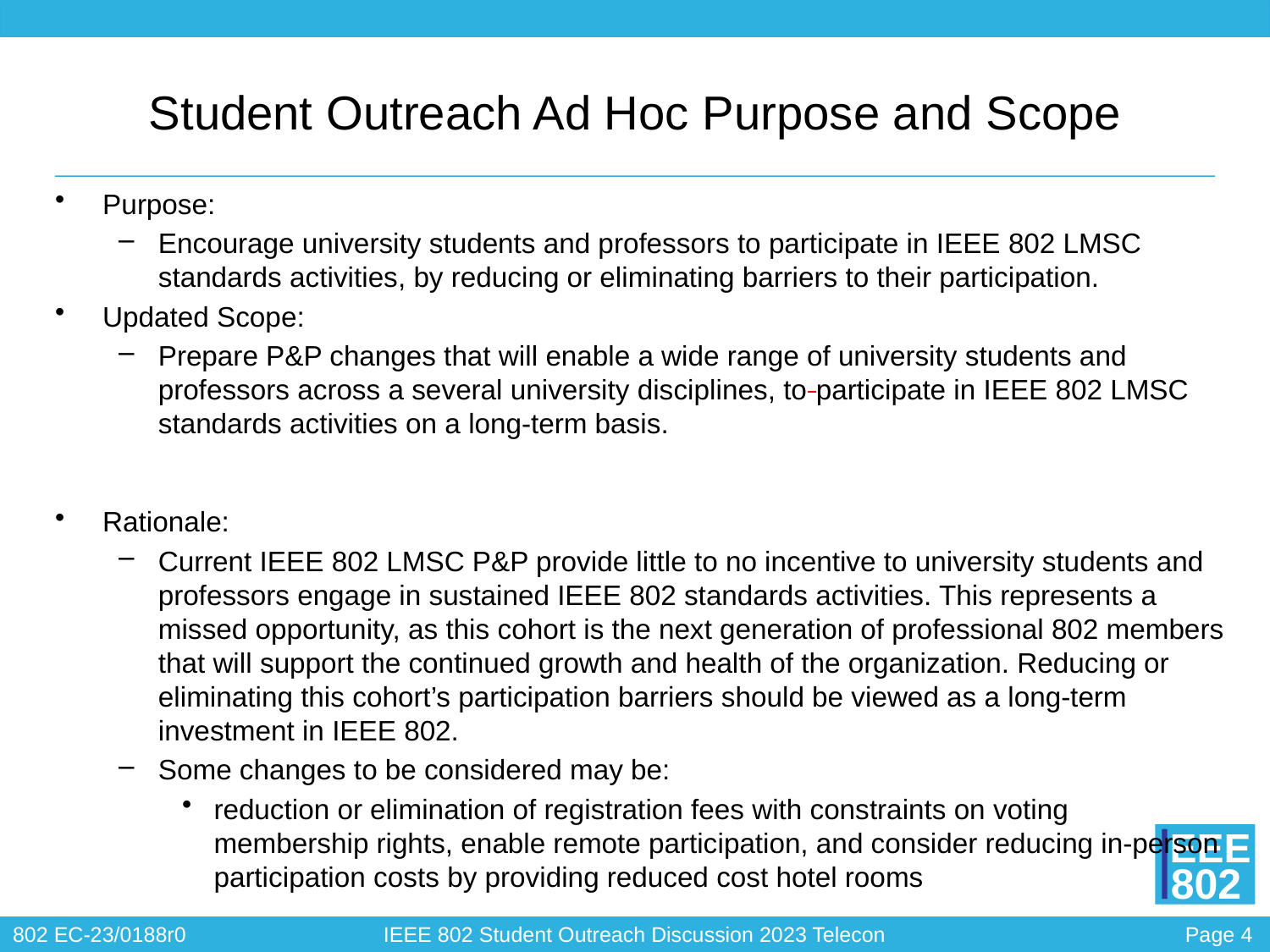

# Student Outreach Ad Hoc Purpose and Scope
Purpose:
Encourage university students and professors to participate in IEEE 802 LMSC standards activities, by reducing or eliminating barriers to their participation.
Updated Scope:
Prepare P&P changes that will enable a wide range of university students and professors across a several university disciplines, to participate in IEEE 802 LMSC standards activities on a long-term basis.

Rationale:
Current IEEE 802 LMSC P&P provide little to no incentive to university students and professors engage in sustained IEEE 802 standards activities. This represents a missed opportunity, as this cohort is the next generation of professional 802 members that will support the continued growth and health of the organization. Reducing or eliminating this cohort’s participation barriers should be viewed as a long-term investment in IEEE 802.
Some changes to be considered may be:
reduction or elimination of registration fees with constraints on voting membership rights, enable remote participation, and consider reducing in-person participation costs by providing reduced cost hotel rooms